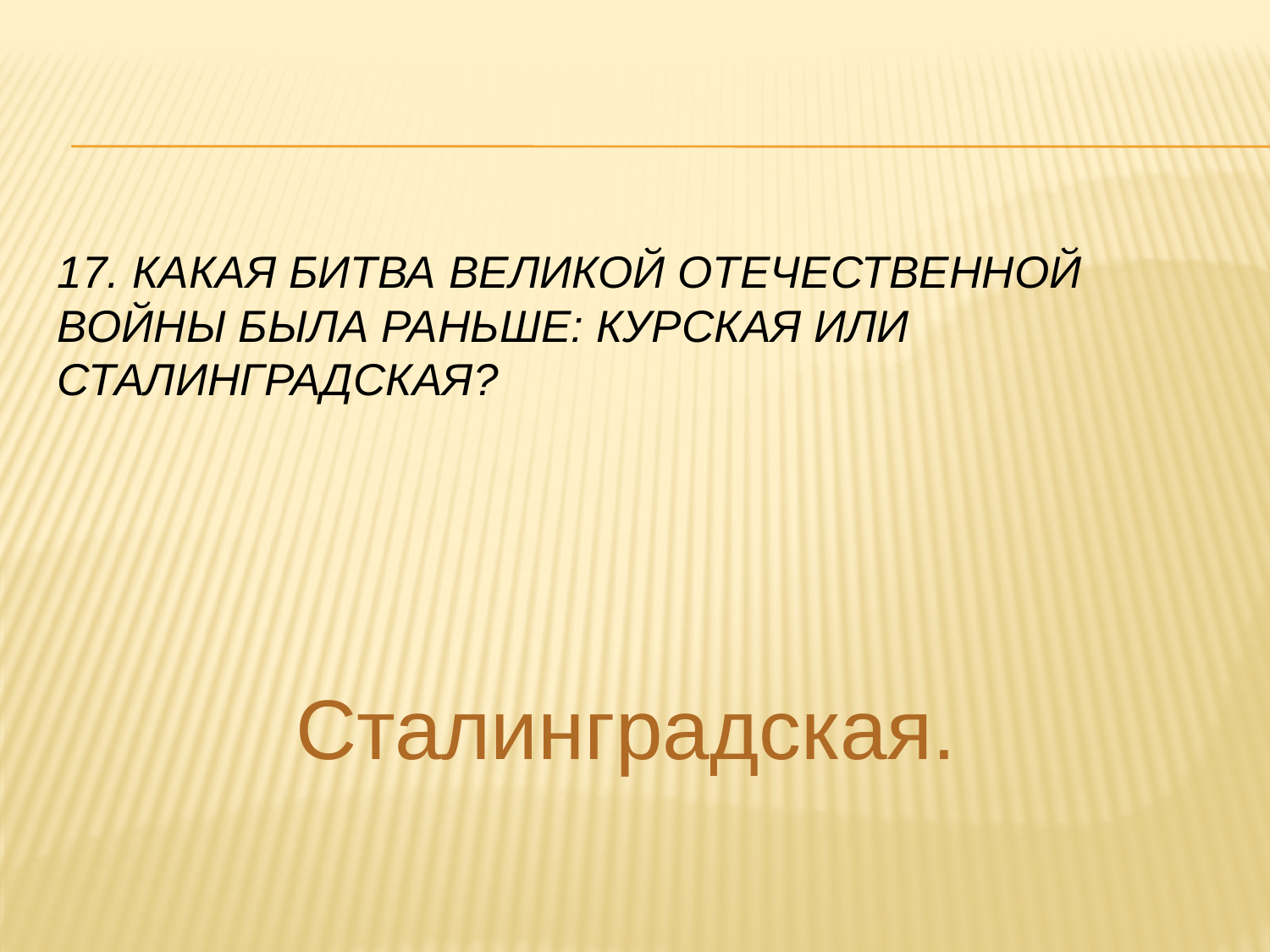

# 17. Какая битва Великой Отечественной войны была раньше: Курская или Сталинградская?
Сталинградская.